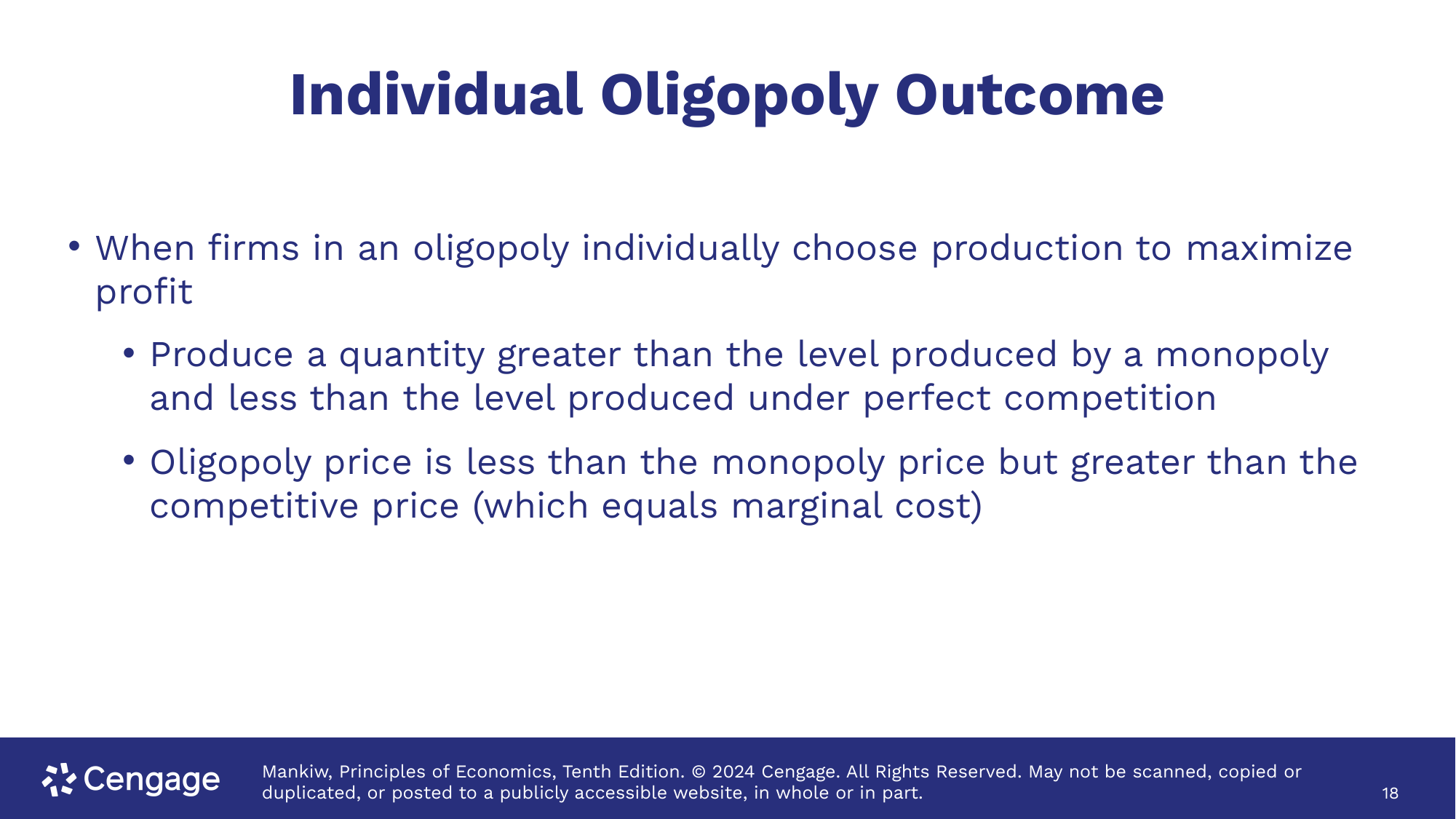

# Individual Oligopoly Outcome
When firms in an oligopoly individually choose production to maximize profit
Produce a quantity greater than the level produced by a monopoly and less than the level produced under perfect competition
Oligopoly price is less than the monopoly price but greater than the competitive price (which equals marginal cost)